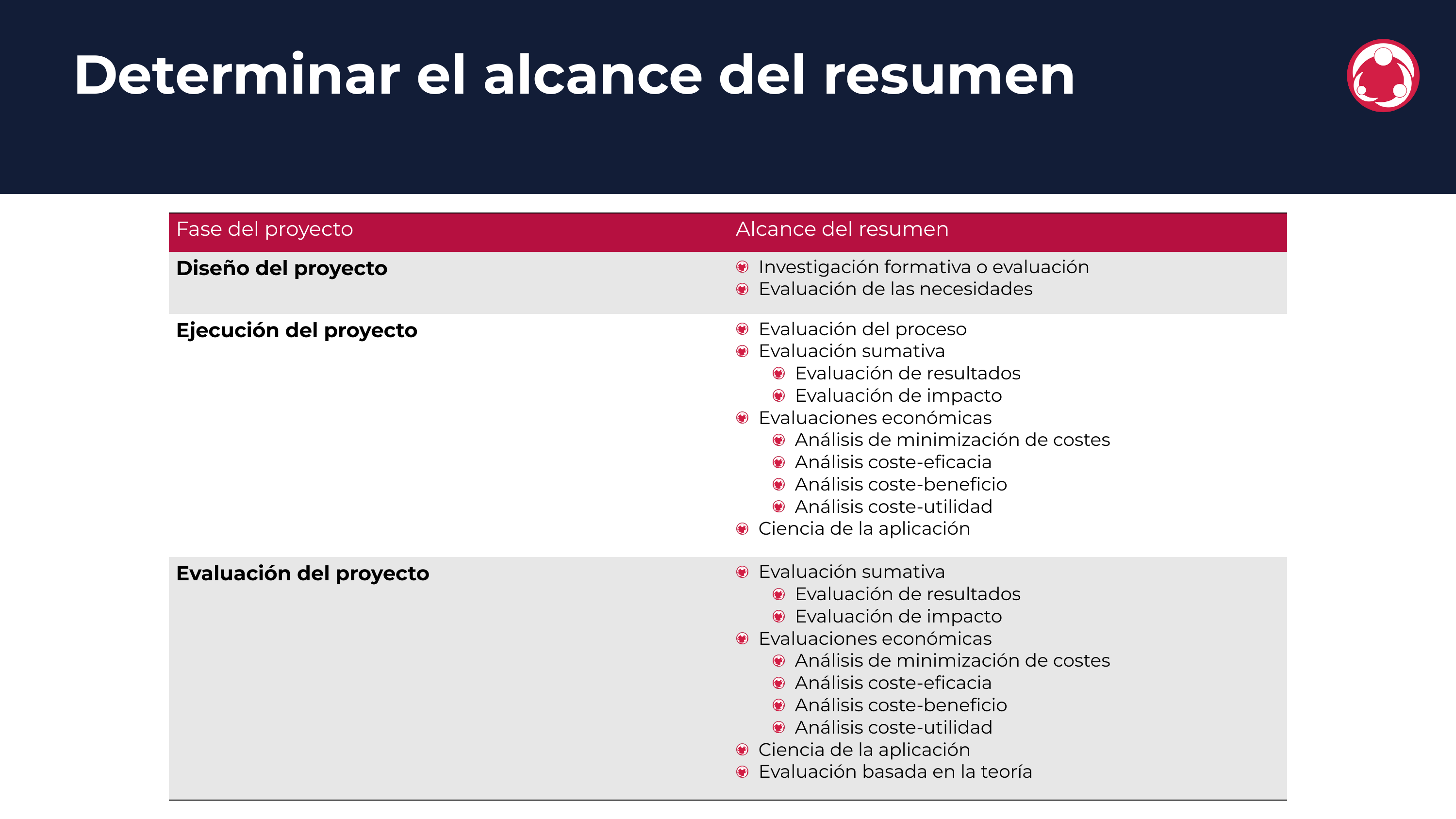

Determinar el alcance del resumen

| Fase del proyecto | Alcance del resumen |
| --- | --- |
| Diseño del proyecto | Investigación formativa o evaluación Evaluación de las necesidades |
| Ejecución del proyecto | Evaluación del proceso Evaluación sumativa Evaluación de resultados Evaluación de impacto Evaluaciones económicas Análisis de minimización de costes Análisis coste-eficacia Análisis coste-beneficio Análisis coste-utilidad Ciencia de la aplicación |
| Evaluación del proyecto | Evaluación sumativa Evaluación de resultados Evaluación de impacto Evaluaciones económicas Análisis de minimización de costes Análisis coste-eficacia Análisis coste-beneficio Análisis coste-utilidad Ciencia de la aplicación Evaluación basada en la teoría |